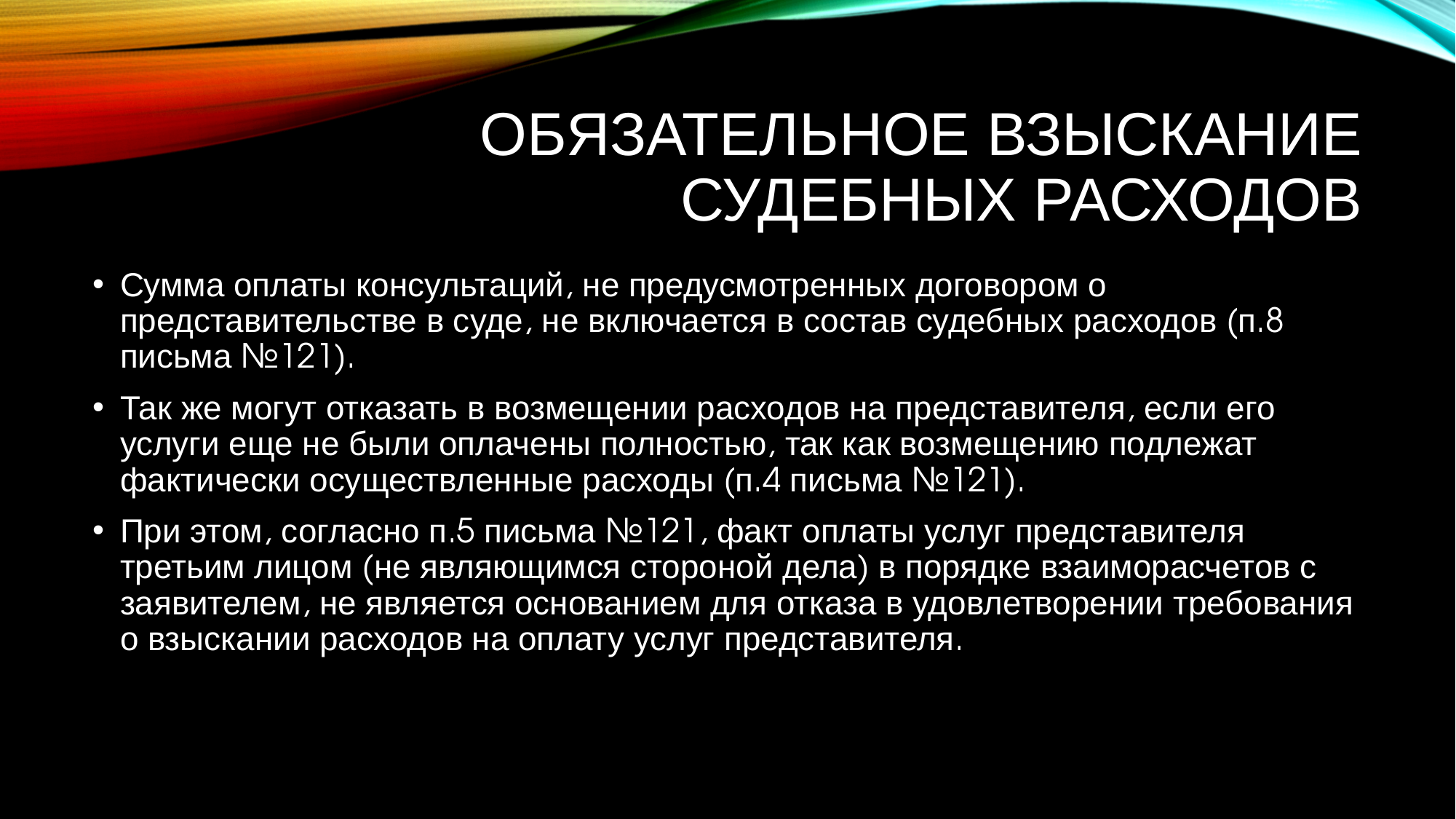

# Обязательное взыскание судебных расходов
Сумма оплаты консультаций, не предусмотренных договором о представительстве в суде, не включается в состав судебных расходов (п.8 письма №121).
Так же могут отказать в возмещении расходов на представителя, если его услуги еще не были оплачены полностью, так как возмещению подлежат фактически осуществленные расходы (п.4 письма №121).
При этом, согласно п.5 письма №121, факт оплаты услуг представителя третьим лицом (не являющимся стороной дела) в порядке взаиморасчетов с заявителем, не является основанием для отказа в удовлетворении требования о взыскании расходов на оплату услуг представителя.